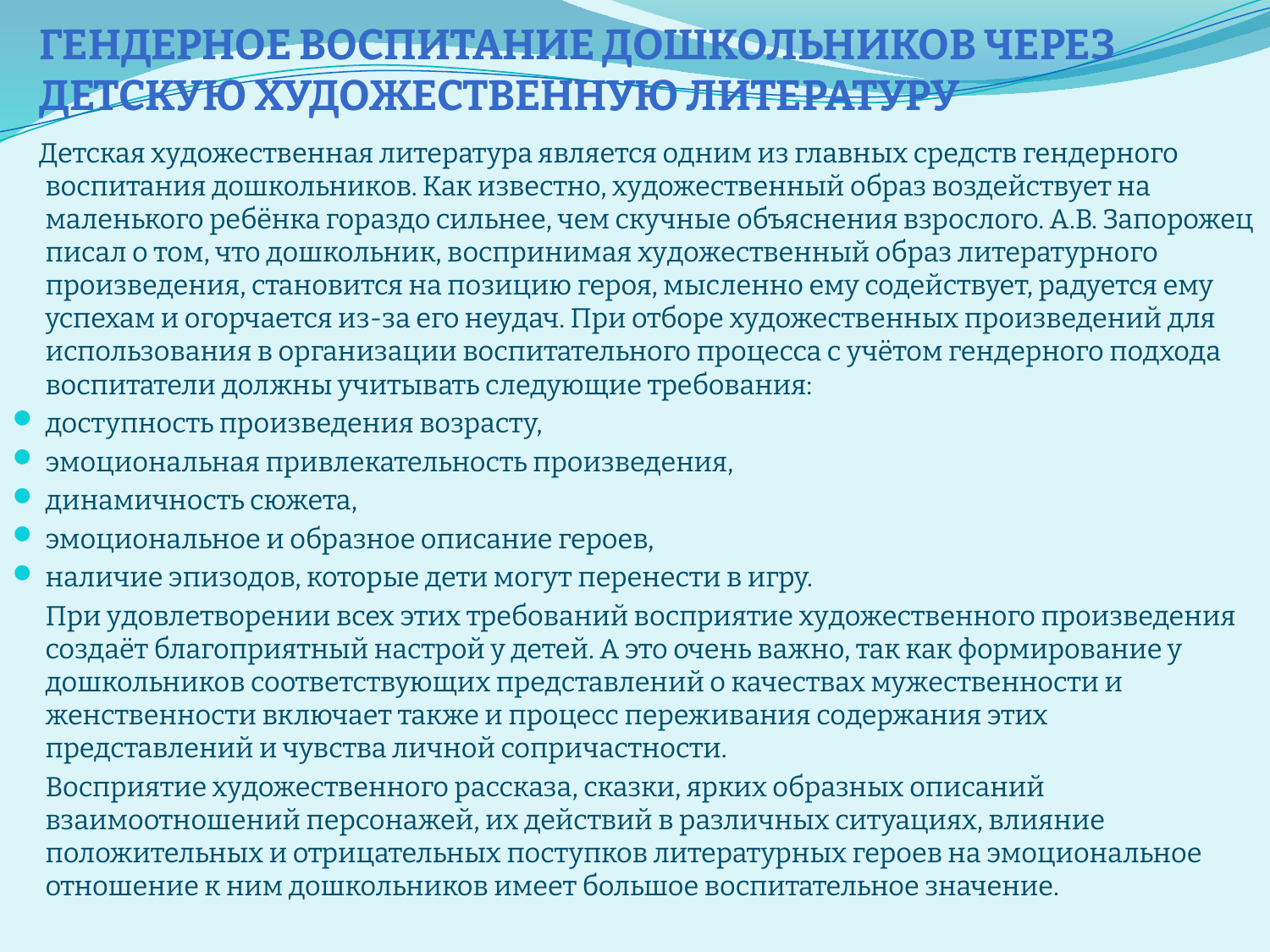

# Гендерное воспитание дошкольников через Детскую художественную литературу
      Детская художественная литература является одним из главных средств гендерного воспитания дошкольников. Как известно, художественный образ воздействует на маленького ребёнка гораздо сильнее, чем скучные объяснения взрослого. А.В. Запорожец писал о том, что дошкольник, воспринимая художественный образ литературного произведения, становится на позицию героя, мысленно ему содействует, радуется ему успехам и огорчается из-за его неудач. При отборе художественных произведений для использования в организации воспитательного процесса с учётом гендерного подхода воспитатели должны учитывать следующие требования:
доступность произведения возрасту,
эмоциональная привлекательность произведения,
динамичность сюжета,
эмоциональное и образное описание героев,
наличие эпизодов, которые дети могут перенести в игру.
      При удовлетворении всех этих требований восприятие художественного произведения создаёт благоприятный настрой у детей. А это очень важно, так как формирование у дошкольников соответствующих представлений о качествах мужественности и женственности включает также и процесс переживания содержания этих представлений и чувства личной сопричастности.
      Восприятие художественного рассказа, сказки, ярких образных описаний взаимоотношений персонажей, их действий в различных ситуациях, влияние положительных и отрицательных поступков литературных героев на эмоциональное отношение к ним дошкольников имеет большое воспитательное значение.